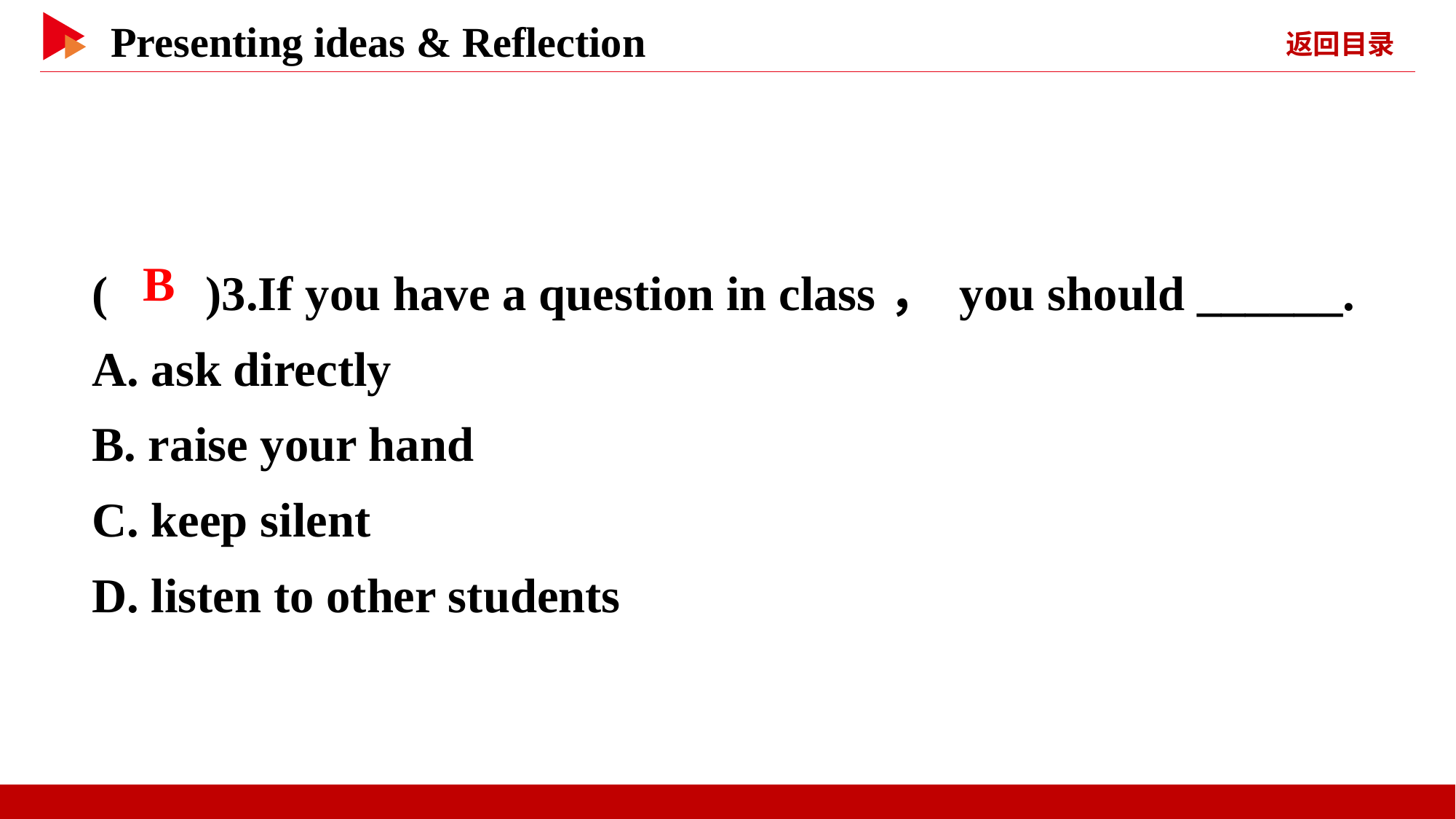

(        )3.If you have a question in class， you should ______.
A. ask directly
B. raise your hand
C. keep silent
D. listen to other students
   B